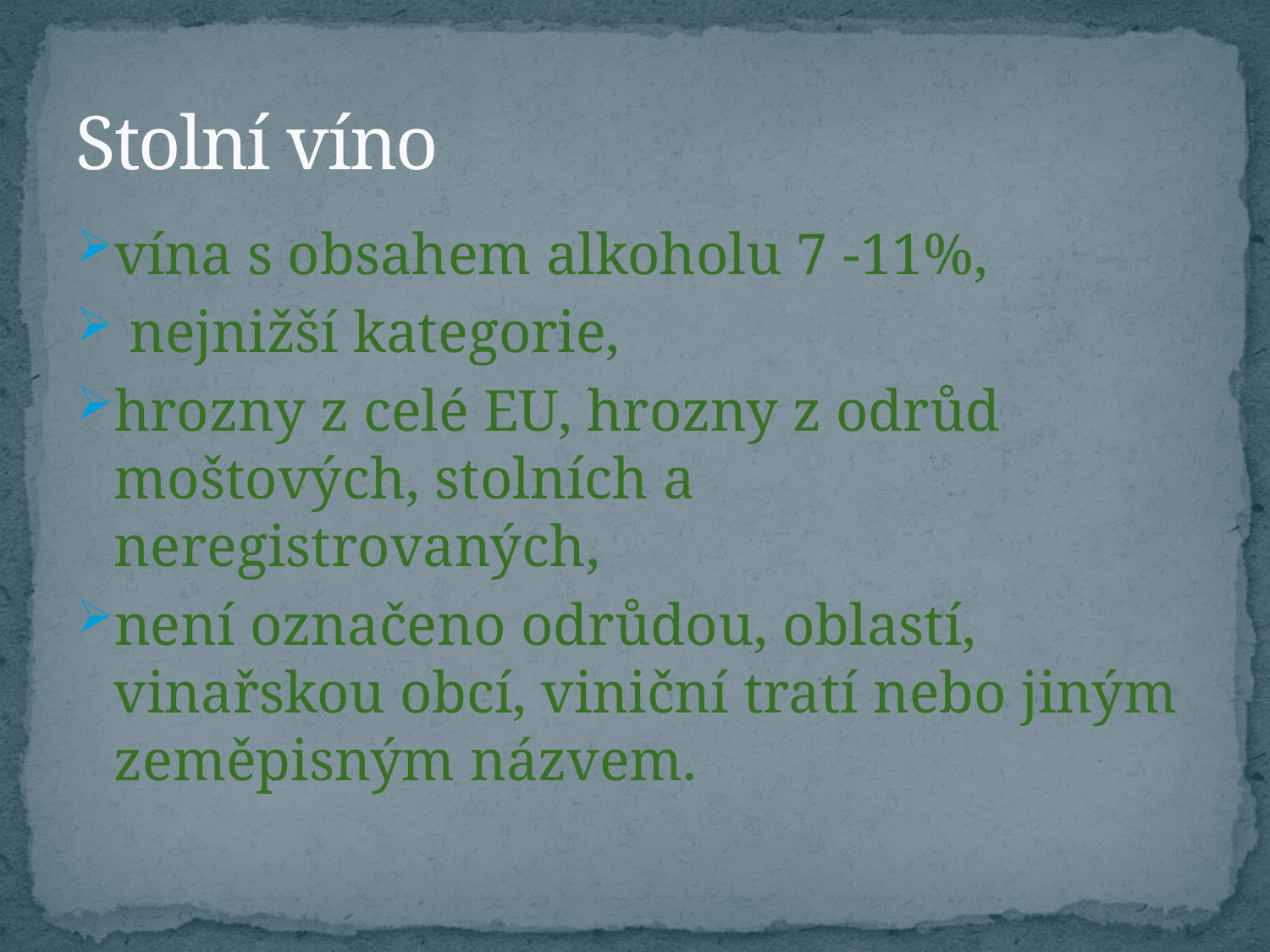

# Stolní víno
vína s obsahem alkoholu 7 -11%,
 nejnižší kategorie,
hrozny z celé EU, hrozny z odrůd moštových, stolních a neregistrovaných,
není označeno odrůdou, oblastí, vinařskou obcí, viniční tratí nebo jiným zeměpisným názvem.